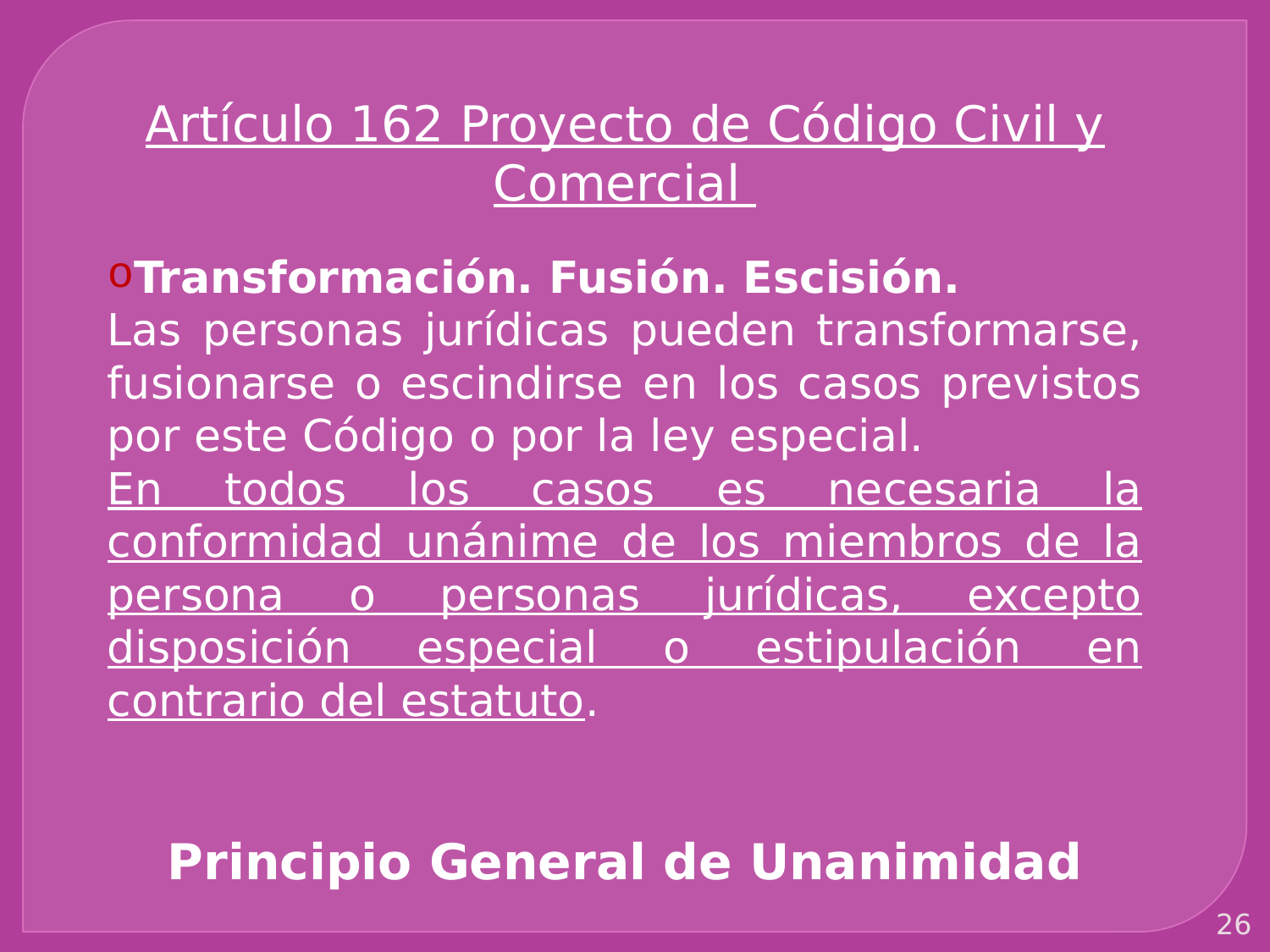

Artículo 162 Proyecto de Código Civil y Comercial

Transformación. Fusión. Escisión.
Las personas jurídicas pueden transformarse, fusionarse o escindirse en los casos previstos por este Código o por la ley especial.
En todos los casos es necesaria la conformidad unánime de los miembros de la persona o personas jurídicas, excepto disposición especial o estipulación en contrario del estatuto.

Principio General de Unanimidad
26